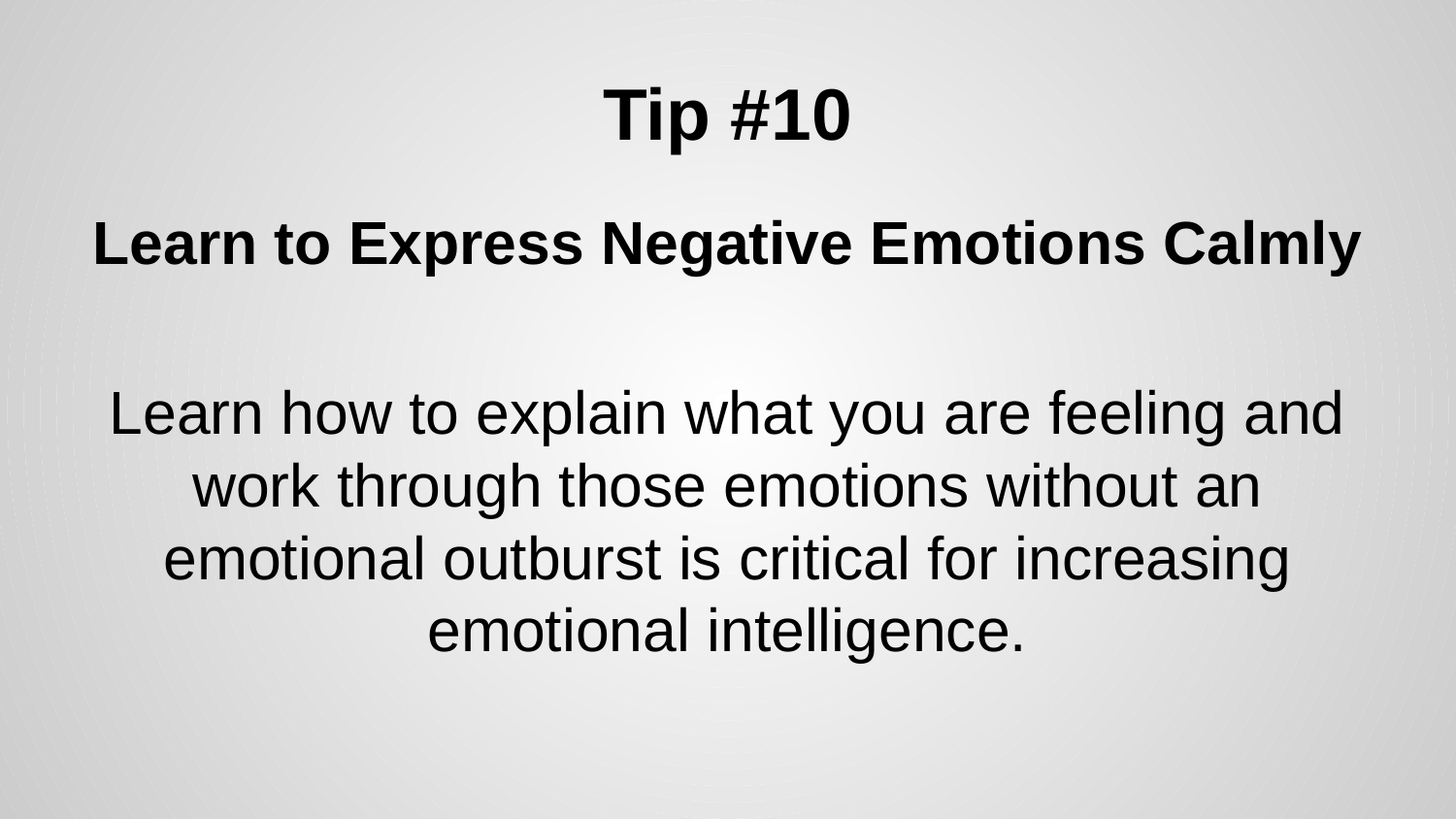

# Tip #10
Learn to Express Negative Emotions Calmly

Learn how to explain what you are feeling and work through those emotions without an emotional outburst is critical for increasing emotional intelligence.